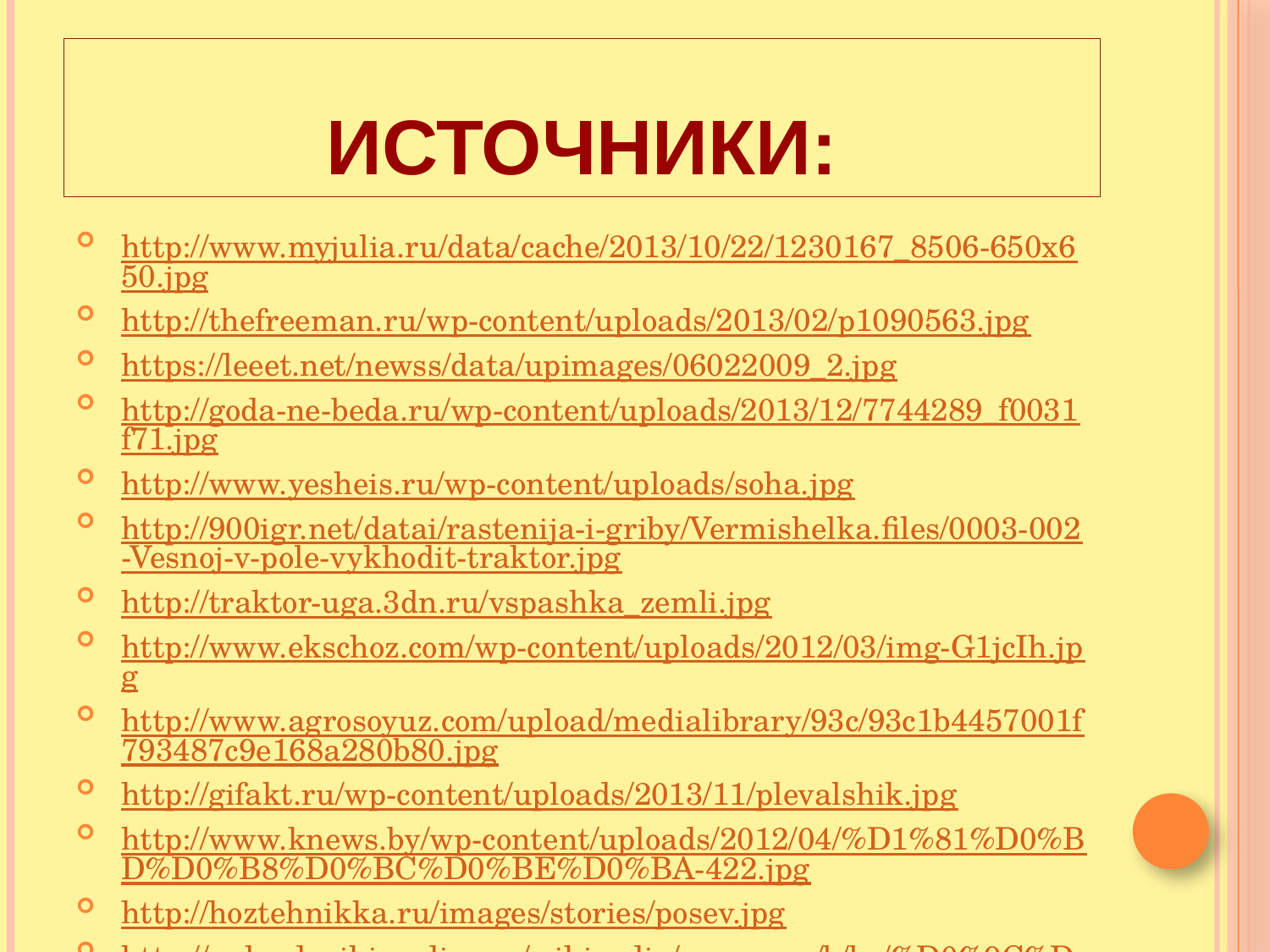

# Источники:
http://www.myjulia.ru/data/cache/2013/10/22/1230167_8506-650x650.jpg
http://thefreeman.ru/wp-content/uploads/2013/02/p1090563.jpg
https://leeet.net/newss/data/upimages/06022009_2.jpg
http://goda-ne-beda.ru/wp-content/uploads/2013/12/7744289_f0031f71.jpg
http://www.yesheis.ru/wp-content/uploads/soha.jpg
http://900igr.net/datai/rastenija-i-griby/Vermishelka.files/0003-002-Vesnoj-v-pole-vykhodit-traktor.jpg
http://traktor-uga.3dn.ru/vspashka_zemli.jpg
http://www.ekschoz.com/wp-content/uploads/2012/03/img-G1jcIh.jpg
http://www.agrosoyuz.com/upload/medialibrary/93c/93c1b4457001f793487c9e168a280b80.jpg
http://gifakt.ru/wp-content/uploads/2013/11/plevalshik.jpg
http://www.knews.by/wp-content/uploads/2012/04/%D1%81%D0%BD%D0%B8%D0%BC%D0%BE%D0%BA-422.jpg
http://hoztehnikka.ru/images/stories/posev.jpg
http://upload.wikimedia.org/wikipedia/commons/b/be/%D0%9C%D0%BE%D0%BB%D0%BE%D1%82%D1%8C%D0%B1%D0%B0_%D0%B2_%D1%81%D1%80%D0%B5%D0%B4%D0%BD%D0%B5%D0%B9_%D0%A0%D0%BE%D1%81%D1%81%D0%B8%D0%B8.jpg
http://www.vitbichi.by/wp-content/uploads/2011/09/07.jpg
http://gazetazp.ru/arhiv/2011/115/pic/5-7.jpg